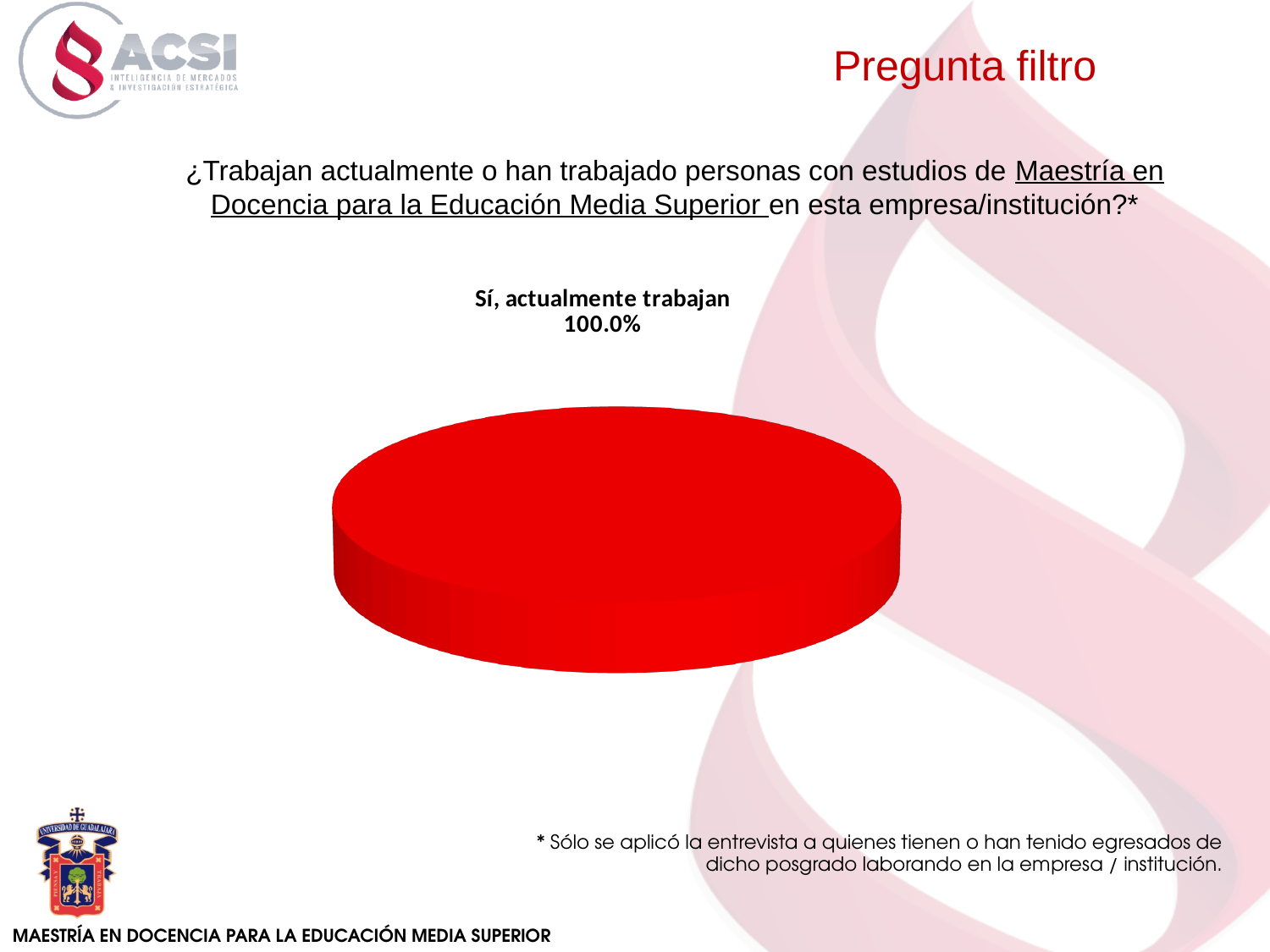

Pregunta filtro
¿Trabajan actualmente o han trabajado personas con estudios de Maestría en Docencia para la Educación Media Superior en esta empresa/institución?*

[unsupported chart]

* Sólo se aplicó la entrevista a quienes tienen o han tenido egresados de dicho posgrado laborando en la empresa / institución.